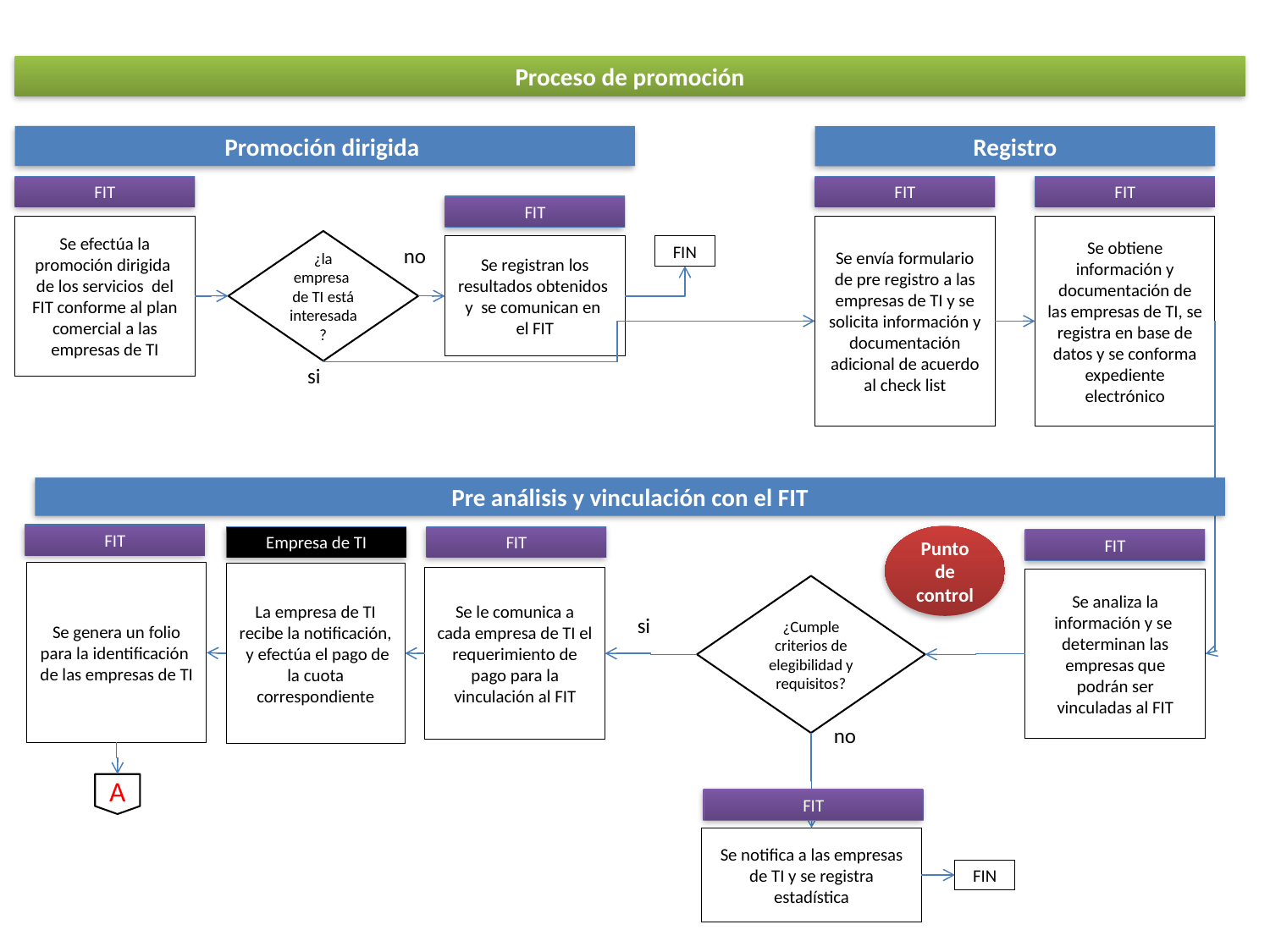

Proceso de promoción
Promoción dirigida
Registro
FIT
FIT
FIT
FIT
Se efectúa la promoción dirigida  de los servicios  del FIT conforme al plan comercial a las empresas de TI
Se envía formulario de pre registro a las empresas de TI y se solicita información y documentación adicional de acuerdo al check list
Se obtiene información y documentación de las empresas de TI, se registra en base de datos y se conforma expediente electrónico
¿la empresa  de TI está interesada?
no
Se registran los resultados obtenidos  y  se comunican en  el FIT
FIN
si
Pre análisis y vinculación con el FIT
FIT
Punto de control
Empresa de TI
FIT
FIT
Se genera un folio para la identificación  de las empresas de TI
La empresa de TI recibe la notificación,  y efectúa el pago de la cuota correspondiente
Se le comunica a cada empresa de TI el requerimiento de pago para la vinculación al FIT
Se analiza la información y se  determinan las empresas que podrán ser vinculadas al FIT
¿Cumple criterios de elegibilidad y requisitos?
si
no
A
FIT
Se notifica a las empresas de TI y se registra estadística
FIN